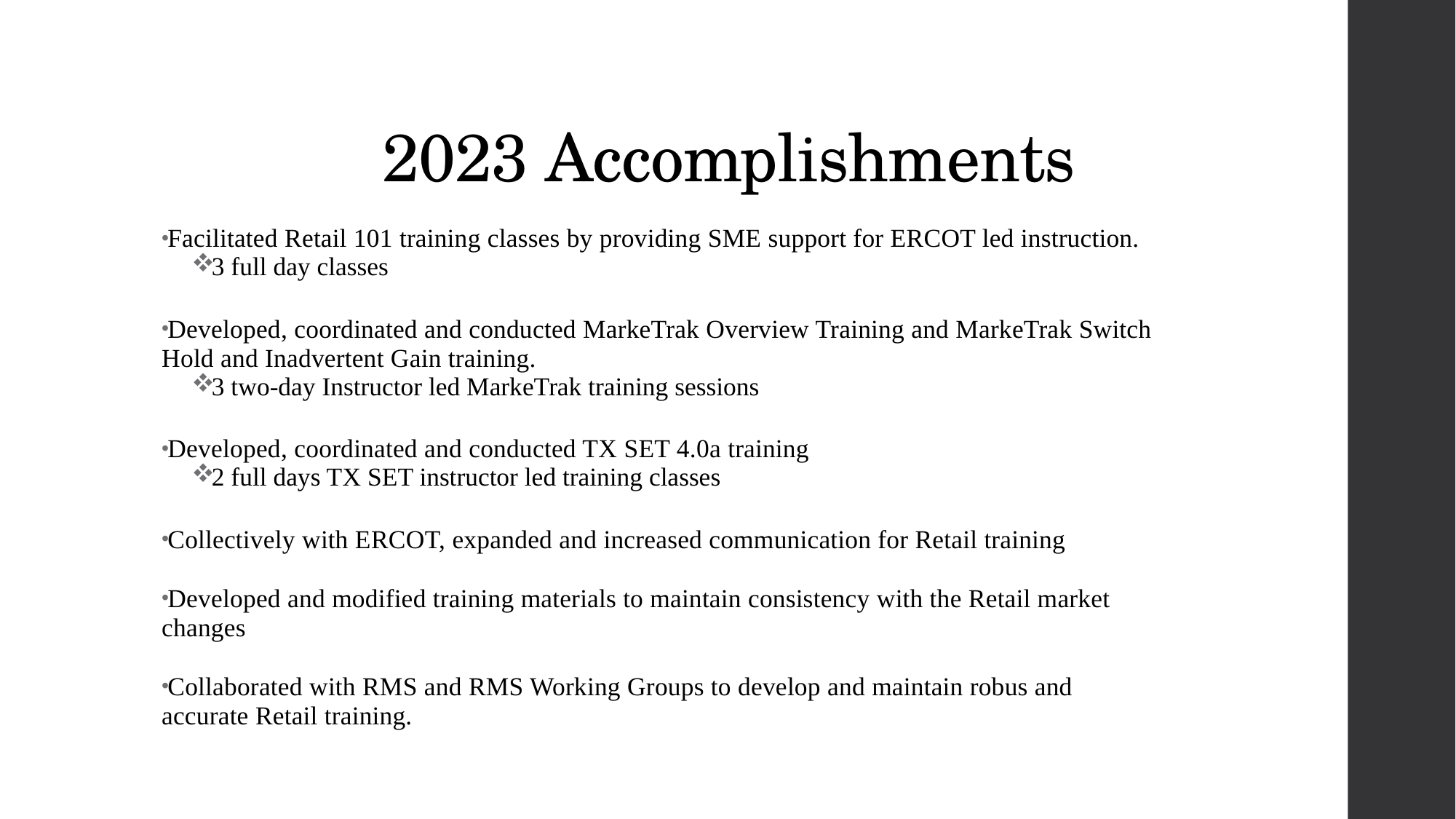

# 2023 Accomplishments
Facilitated Retail 101 training classes by providing SME support for ERCOT led instruction.
3 full day classes

Developed, coordinated and conducted MarkeTrak Overview Training and MarkeTrak Switch Hold and Inadvertent Gain training.
3 two-day Instructor led MarkeTrak training sessions

Developed, coordinated and conducted TX SET 4.0a training
2 full days TX SET instructor led training classes

Collectively with ERCOT, expanded and increased communication for Retail training

Developed and modified training materials to maintain consistency with the Retail market changes

Collaborated with RMS and RMS Working Groups to develop and maintain robus and accurate Retail training.